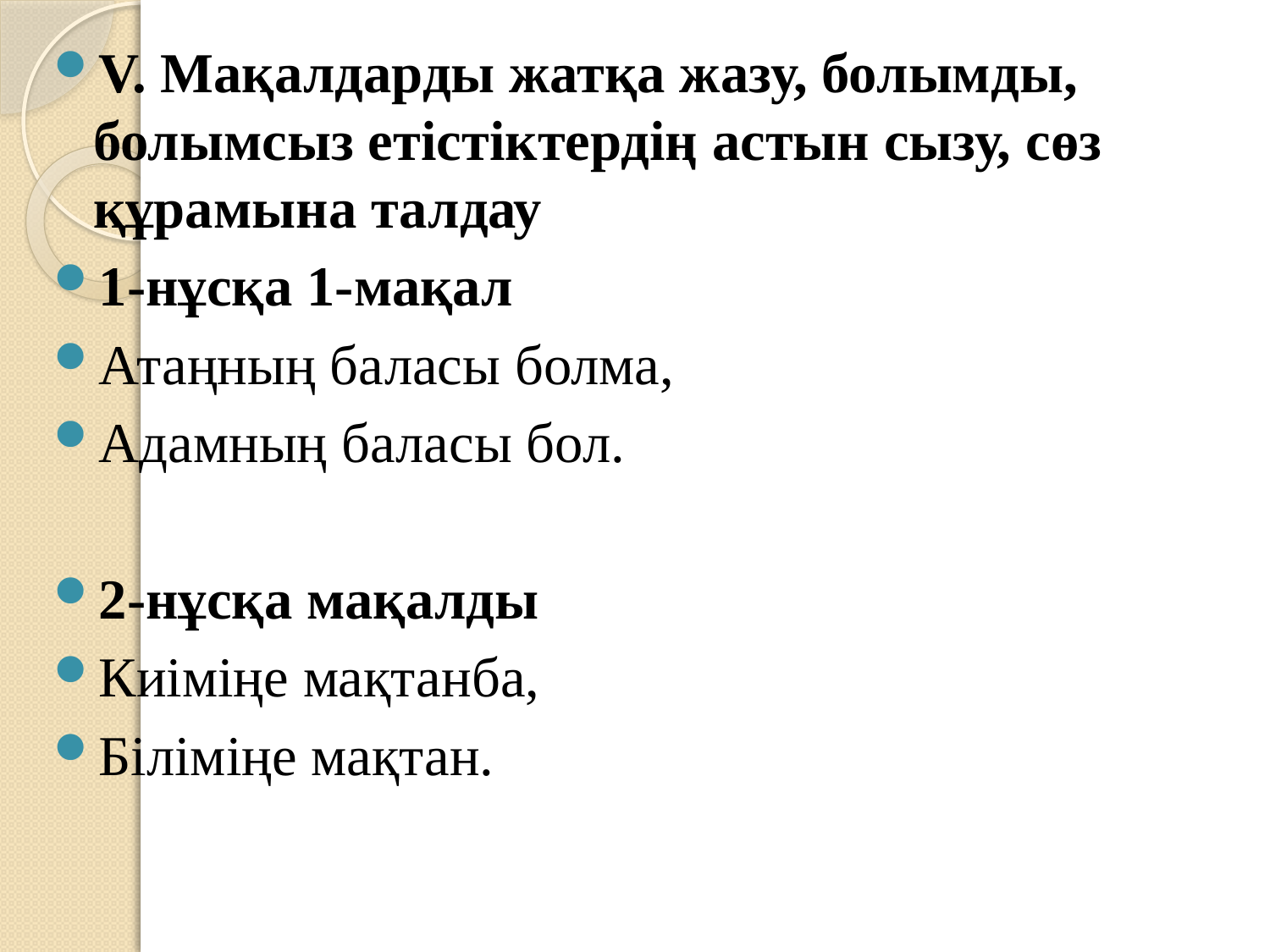

V. Мақалдарды жатқа жазу, болымды, болымсыз етістіктердің астын сызу, сөз құрамына талдау
1-нұсқа 1-мақал
Атаңның баласы болма,
Адамның баласы бол.

2-нұсқа мақалды
Киіміңе мақтанба,
Біліміңе мақтан.